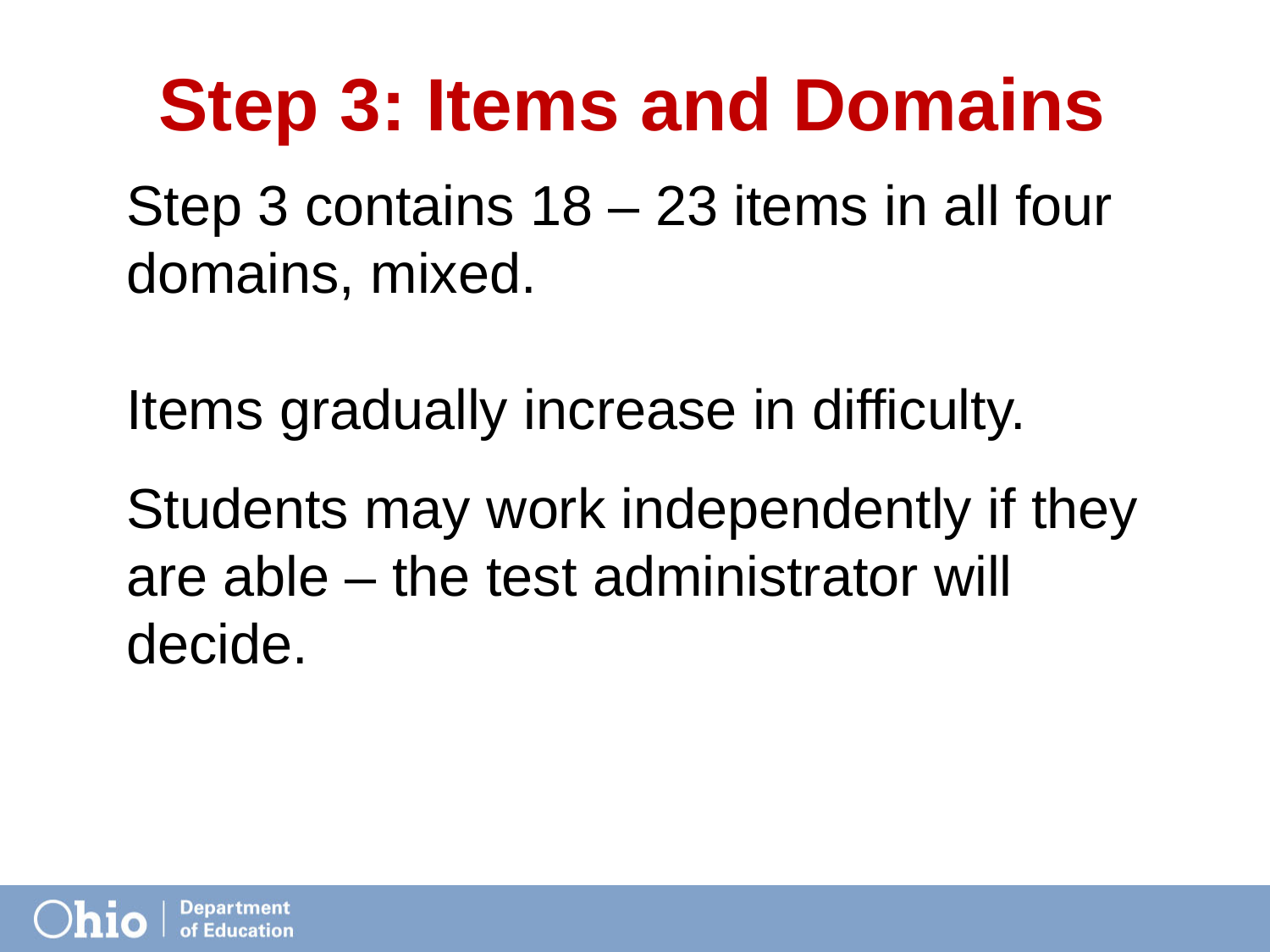

# Step 3: Items and Domains
Step 3 contains 18 – 23 items in all four domains, mixed.

Items gradually increase in difficulty.

Students may work independently if they are able – the test administrator will decide.